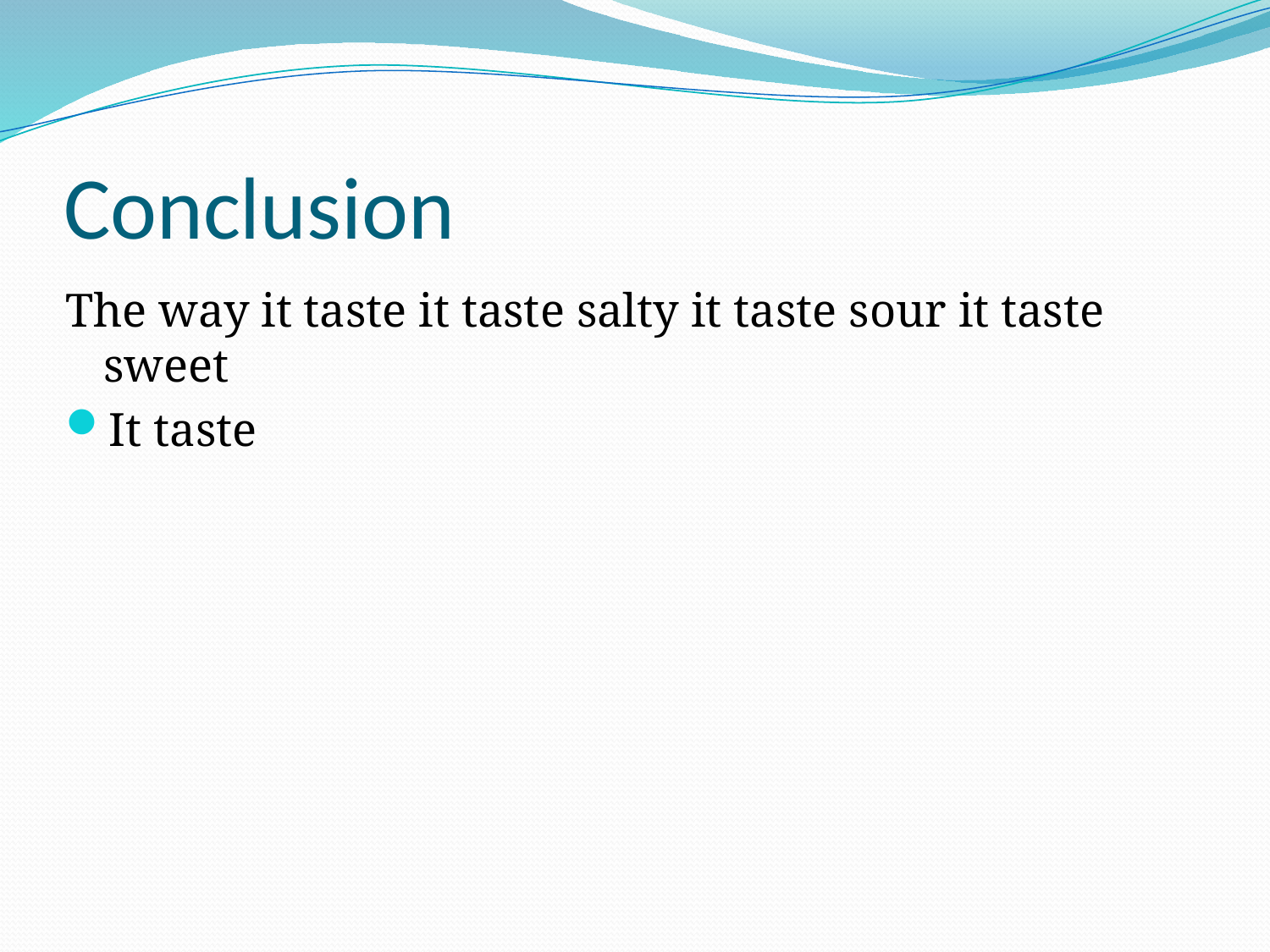

# Conclusion
The way it taste it taste salty it taste sour it taste  sweet
It taste